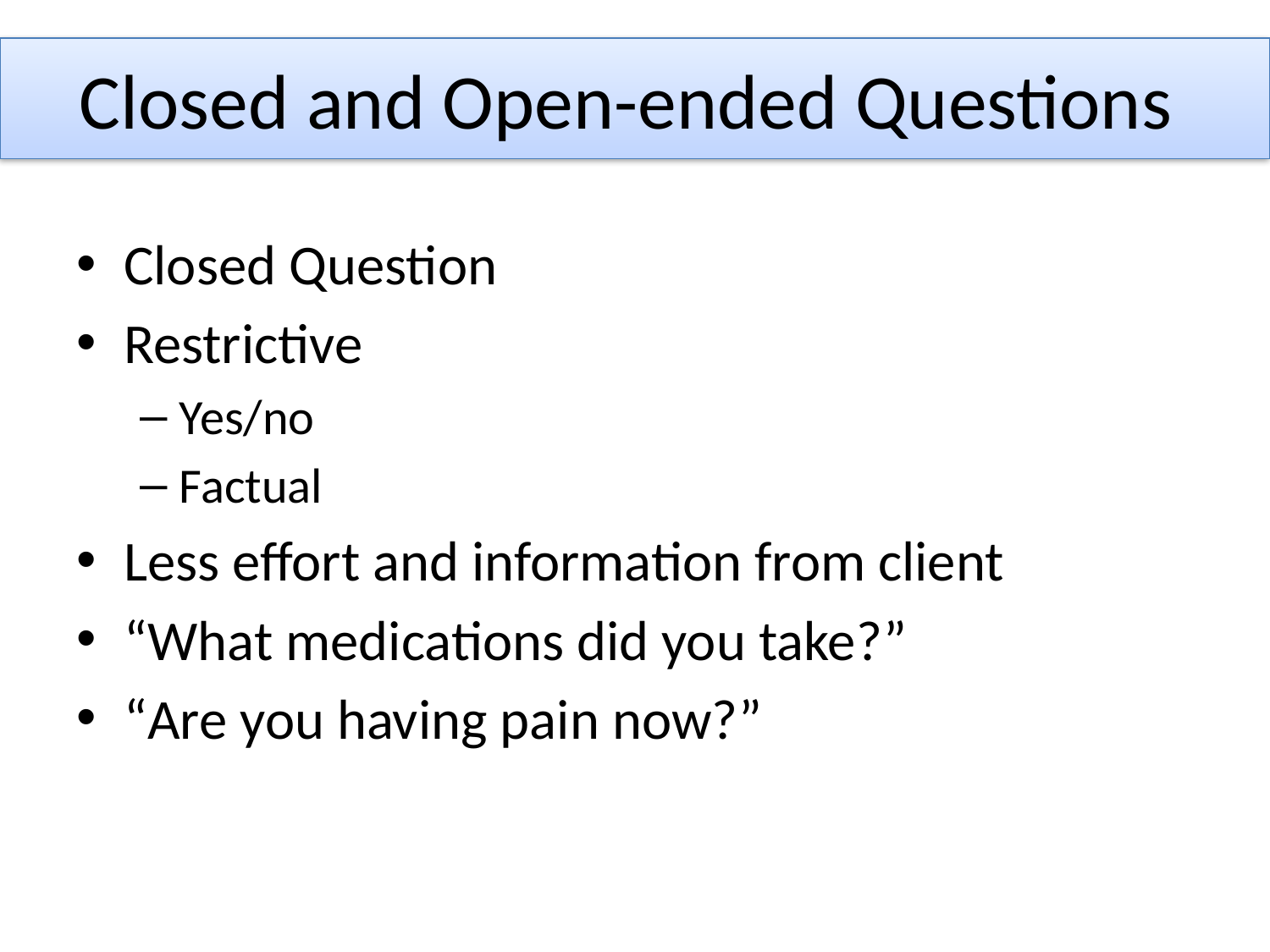

# Closed and Open-ended Questions
Closed Question
Restrictive
Yes/no
Factual
Less effort and information from client
“What medications did you take?”
“Are you having pain now?”